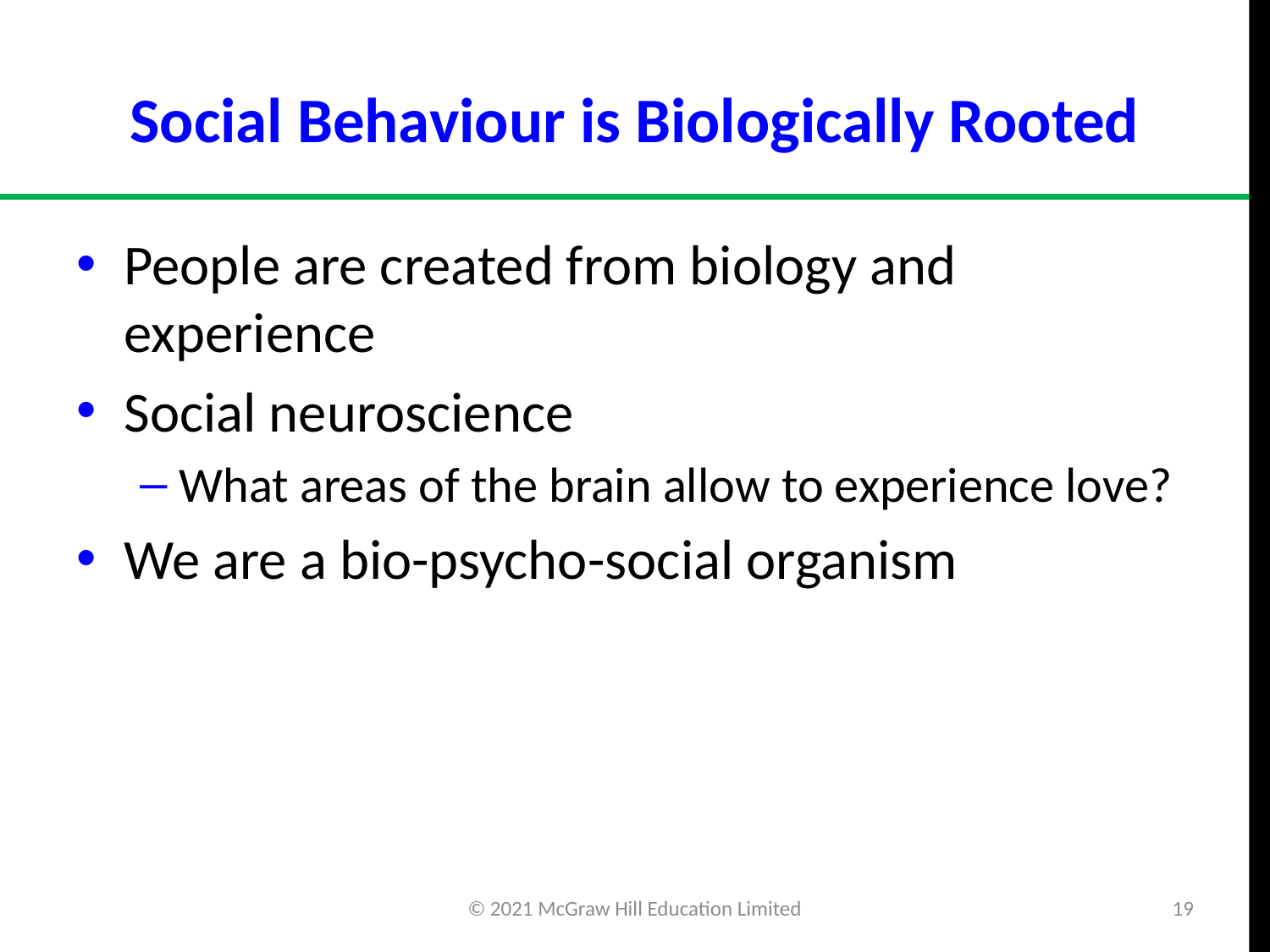

# Social Behaviour is Biologically Rooted
People are created from biology and experience
Social neuroscience
What areas of the brain allow to experience love?
We are a bio-psycho-social organism

© 2021 McGraw Hill Education Limited
19